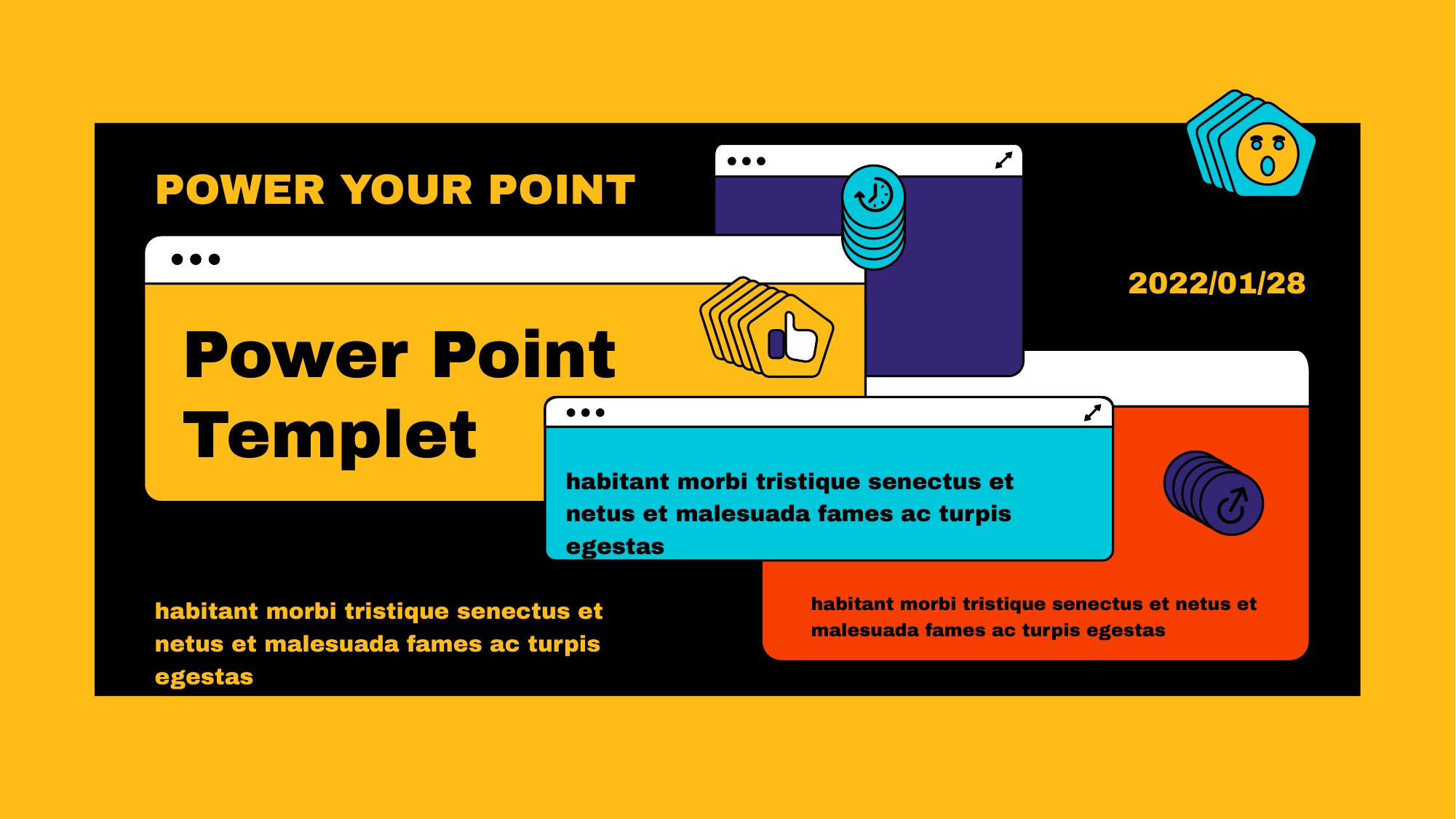

POWER YOUR POINT

2022/01/28

Power Point Templet

habitant morbi tristique senectus et netus et malesuada fames ac turpis egestas

habitant morbi tristique senectus et netus et malesuada fames ac turpis egestas
habitant morbi tristique senectus et netus et malesuada fames ac turpis egestas